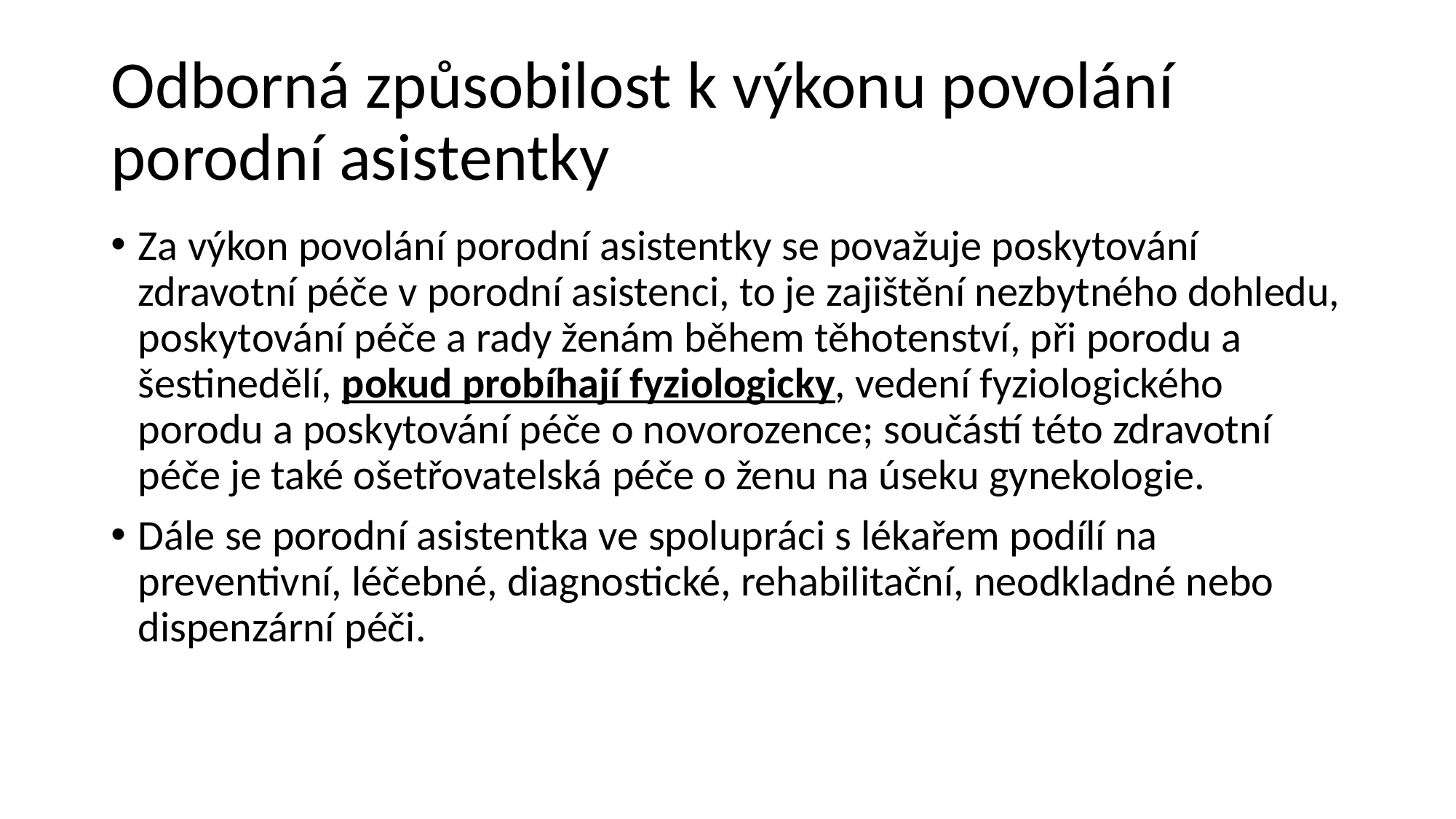

# Odborná způsobilost k výkonu povolání porodní asistentky
Za výkon povolání porodní asistentky se považuje poskytování zdravotní péče v porodní asistenci, to je zajištění nezbytného dohledu, poskytování péče a rady ženám během těhotenství, při porodu a šestinedělí, pokud probíhají fyziologicky, vedení fyziologického porodu a poskytování péče o novorozence; součástí této zdravotní péče je také ošetřovatelská péče o ženu na úseku gynekologie.
Dále se porodní asistentka ve spolupráci s lékařem podílí na preventivní, léčebné, diagnostické, rehabilitační, neodkladné nebo dispenzární péči.